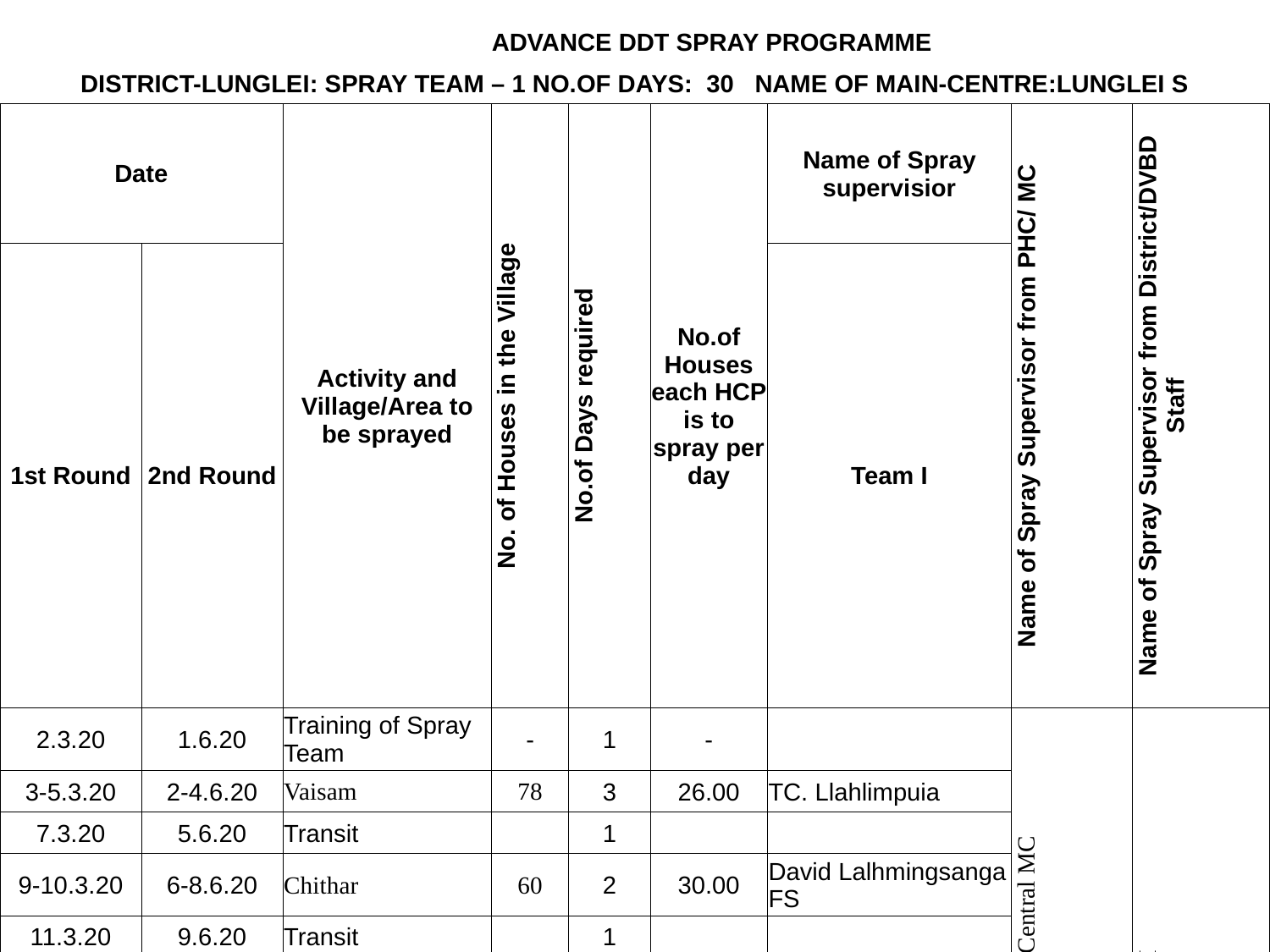

| ADVANCE DDT SPRAY PROGRAMME |  |  |  |  |  |  |  |  |
| --- | --- | --- | --- | --- | --- | --- | --- | --- |
| DISTRICT-LUNGLEI: SPRAY TEAM – 1 NO.OF DAYS: 30 NAME OF MAIN-CENTRE:LUNGLEI S |  |  |  |  |  |  |  |  |
| Date |  | Activity and Village/Area to be sprayed | No. of Houses in the Village | No.of Days required | No.of Houses each HCP is to spray per day | Name of Spray supervisior | Name of Spray Supervisor from PHC/ MC | Name of Spray Supervisor from District/DVBD Staff |
| 1st Round | 2nd Round |  |  |  |  | Team I |  |  |
| 2.3.20 | 1.6.20 | Training of Spray Team | - | 1 | - |  | Saikunga Sailo HS, Lunglei Central MC | Lalthangliana MI |
| 3-5.3.20 | 2-4.6.20 | Vaisam | 78 | 3 | 26.00 | TC. Llahlimpuia |  |  |
| 7.3.20 | 5.6.20 | Transit |  | 1 |  |  |  |  |
| 9-10.3.20 | 6-8.6.20 | Chithar | 60 | 2 | 30.00 | David Lalhmingsanga FS |  |  |
| 11.3.20 | 9.6.20 | Transit |  | 1 |  |  |  |  |
| 12.3.20 | 10.6.20 | Thangte | 39 | 1 | 39.00 | Zothantluangi HW |  |  |
| 13.3.20 | 11.6.20 | Transit |  | 1 |  |  |  |  |
| 14.3.20 | 12.6.20 | Thangpui | 27 | 1 | 27.00 | David Lalhmingsanga FS |  |  |
| 16.3.20 | 13.6.20 | Transit |  | 1 |  |  |  |  |
| 17-26.3.20 | 16-25.6.20 | Hauruang | 255 | 9 | 28.33 | Zairemmawia HW |  |  |
| 27.3.20 | 26.6.20 | Transit |  | 1 |  |  |  |  |
| 28.3.20 | 27.6.20 | Runtung | 30 | 1 | 30.00 | Zairemmawia HW |  |  |
| 30.3.20 | 29.6.20 | Pachang & Cleaning | 11 | 1 | 11.00 | Zairemmawia HW |  |  |
| 31.3.20 | 30.6.20 | Transit | - | 1 |  |  |  |  |